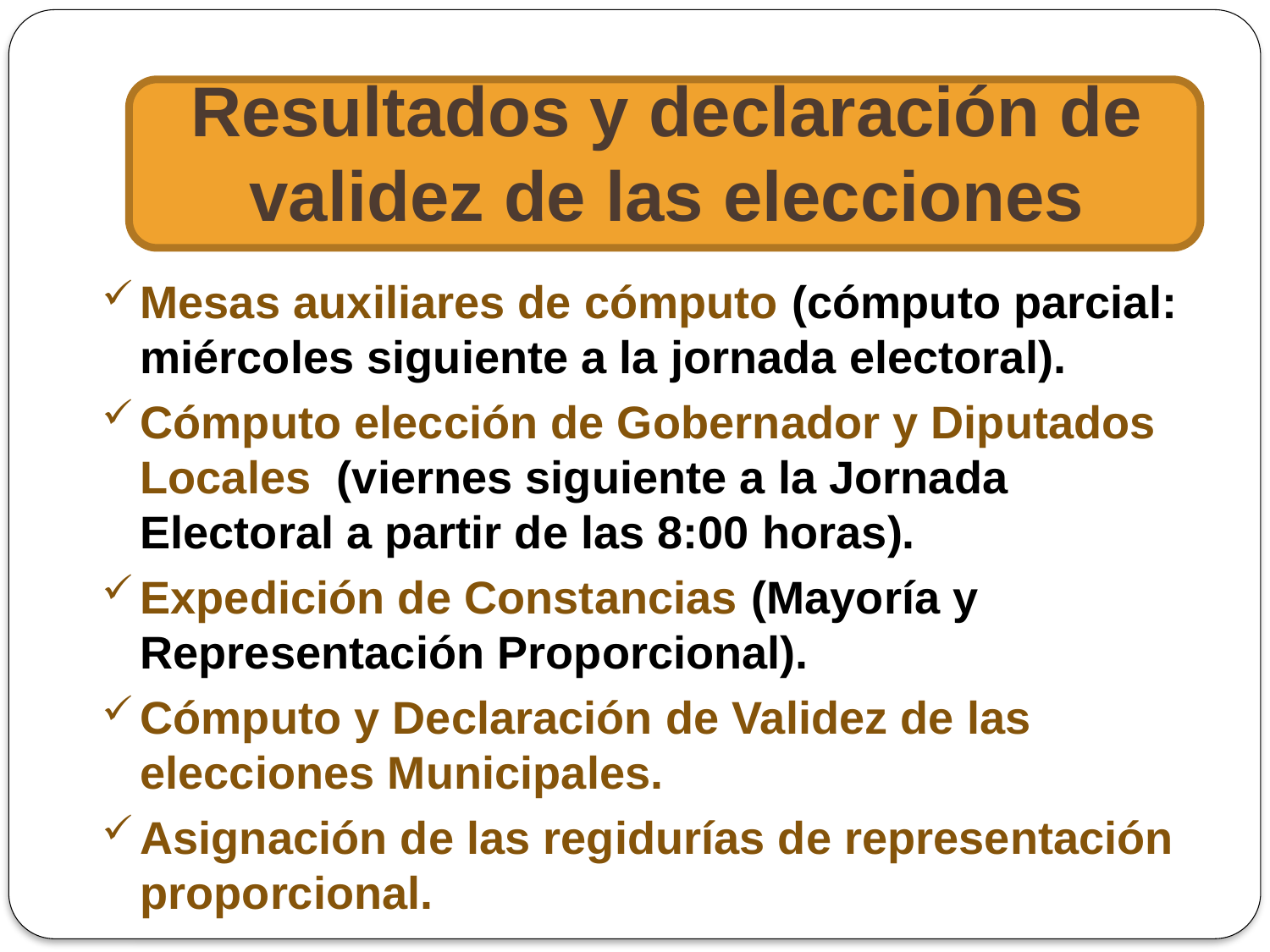

# Resultados y declaración de validez de las elecciones

Mesas auxiliares de cómputo (cómputo parcial: miércoles siguiente a la jornada electoral).
Cómputo elección de Gobernador y Diputados Locales  (viernes siguiente a la Jornada Electoral a partir de las 8:00 horas).
Expedición de Constancias (Mayoría y Representación Proporcional).
Cómputo y Declaración de Validez de las elecciones Municipales.
Asignación de las regidurías de representación proporcional.